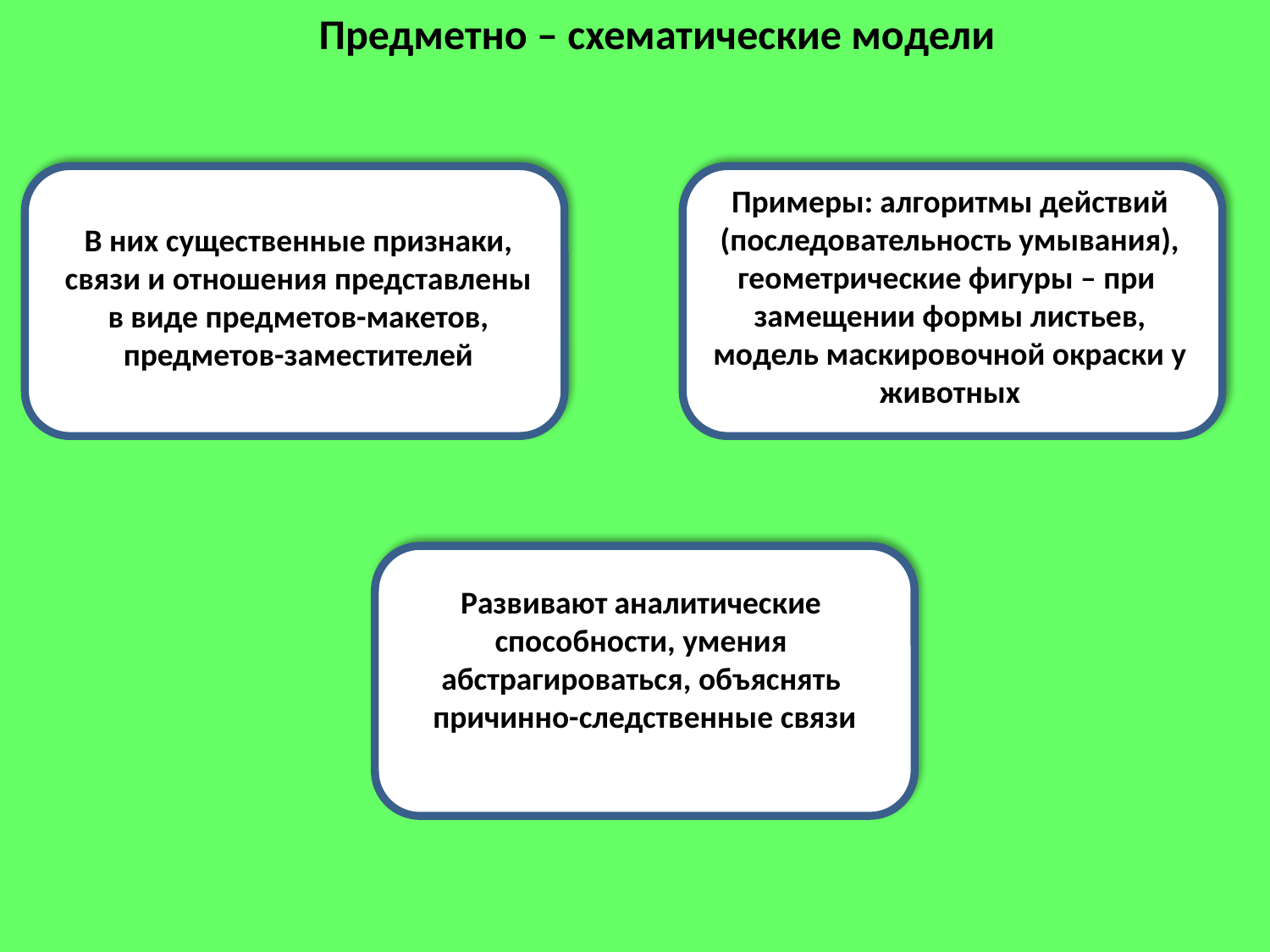

Предметно – схематические модели

Примеры: алгоритмы действий
 (последовательность умывания),
геометрические фигуры – при
замещении формы листьев, модель маскировочной окраски у
животных
В них существенные признаки,
связи и отношения представлены
в виде предметов-макетов,
предметов-заместителей

Развивают аналитические
способности, умения
абстрагироваться, объяснять
причинно-следственные связи